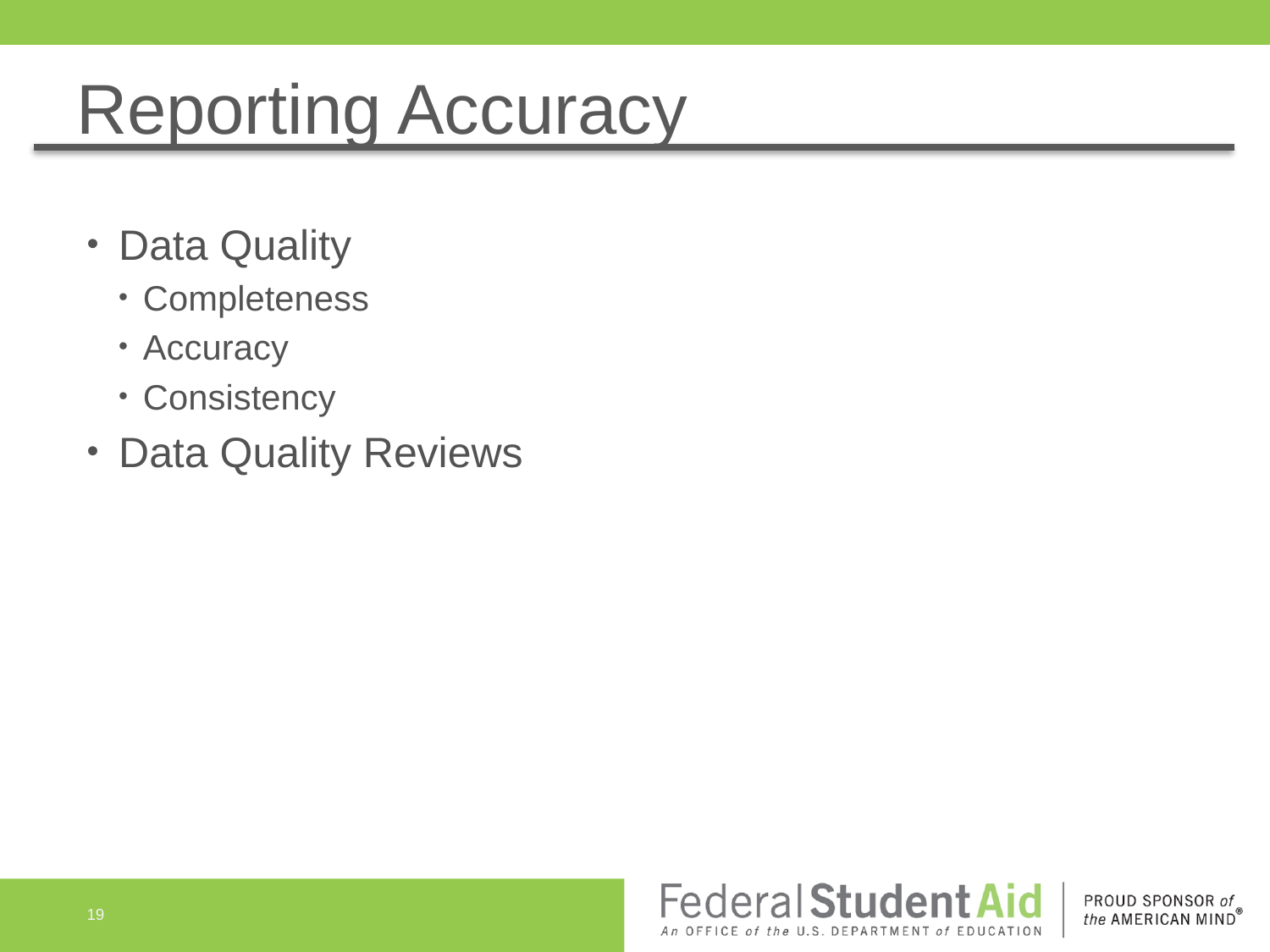

# Reporting Accuracy
Data Quality
Completeness
Accuracy
Consistency
Data Quality Reviews

19